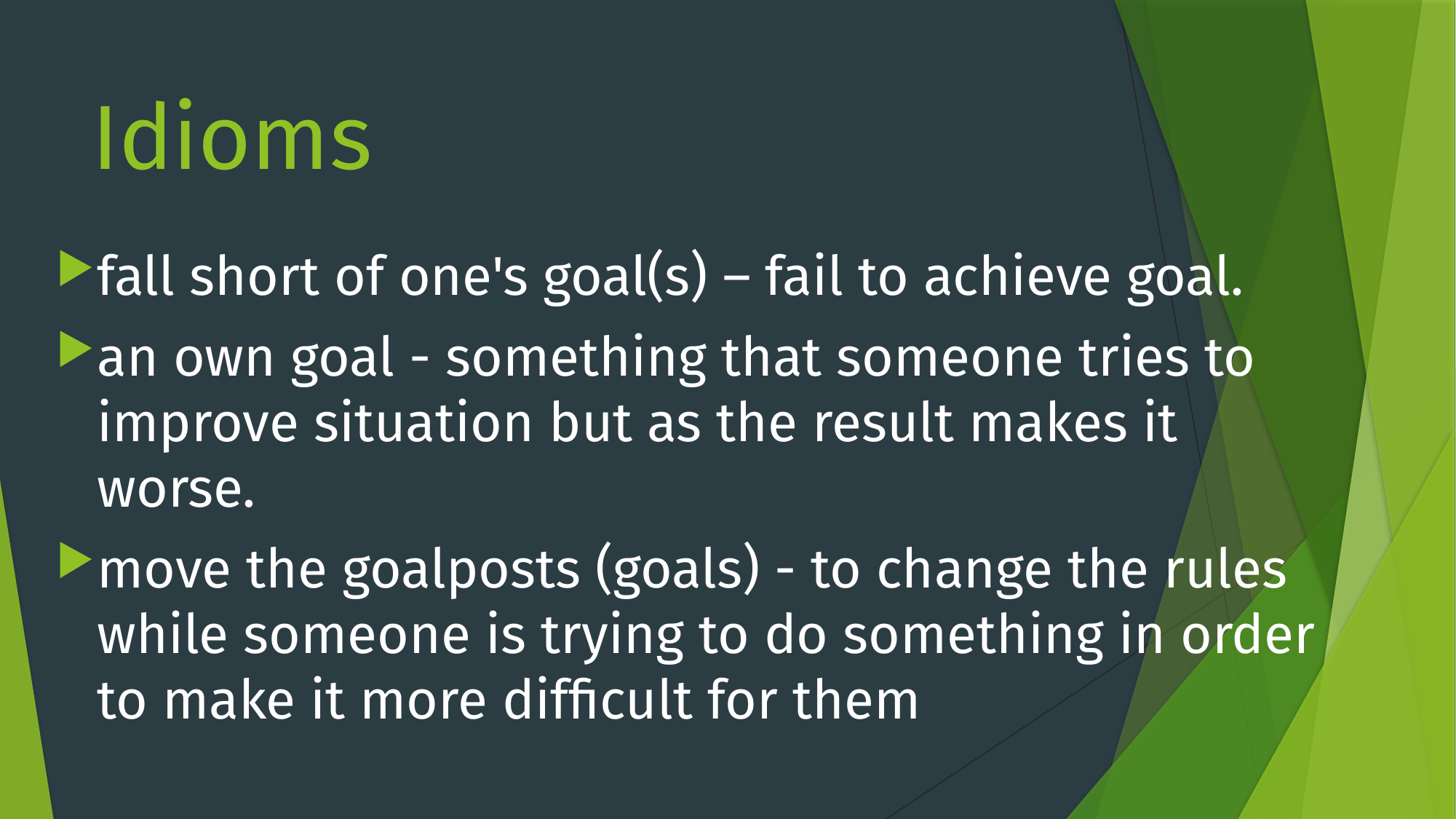

# Idioms
fall short of one's goal(s) – fail to achieve goal.
an own goal - something that someone tries to improve situation but as the result makes it worse.
move the goalposts (goals) - to change the rules while someone is trying to do something in order to make it more difficult for them